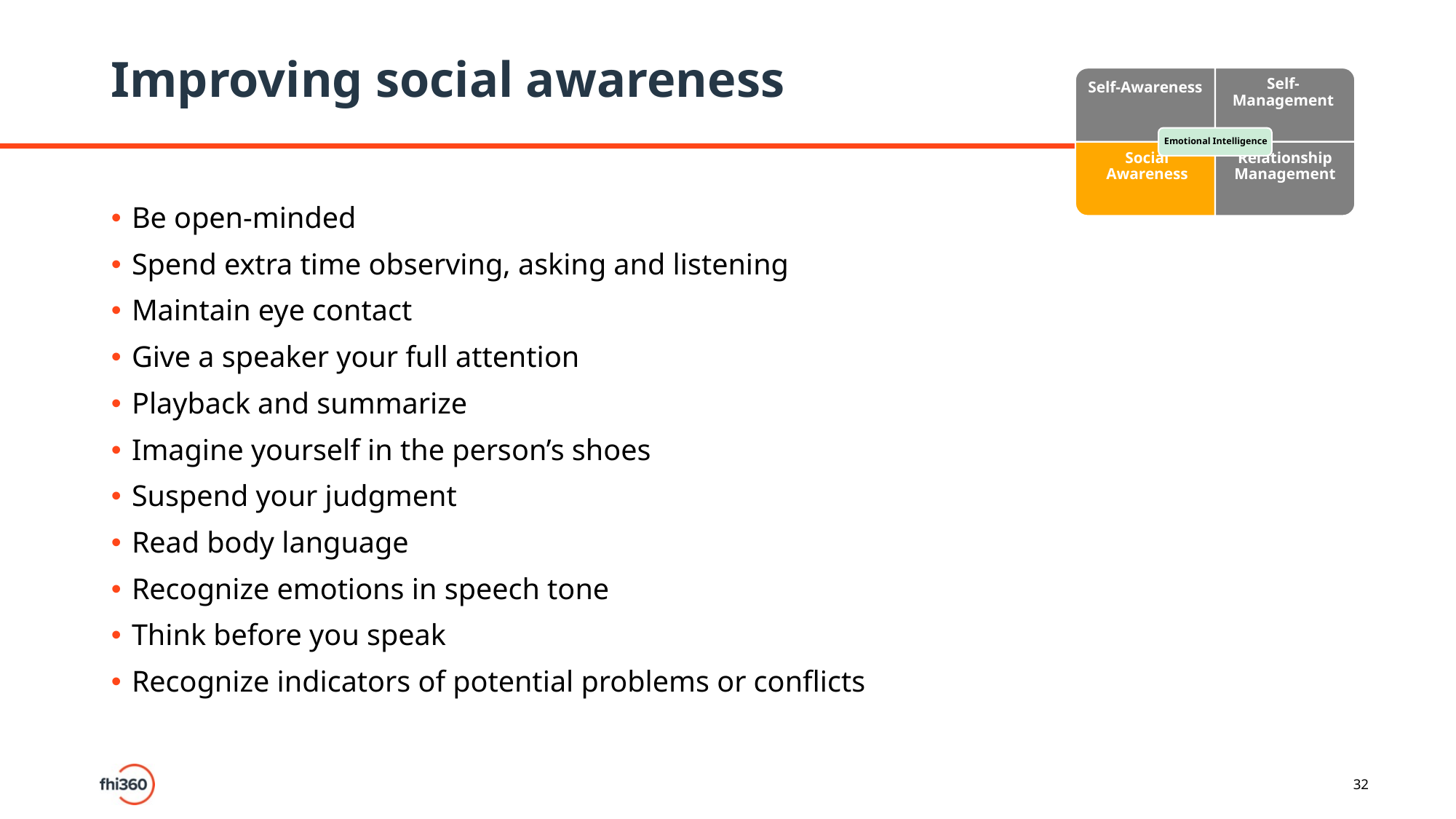

# Improving social awareness
Self-Awareness
Self-Management
Social Awareness
Relationship Management
Emotional Intelligence
Be open-minded
Spend extra time observing, asking and listening
Maintain eye contact
Give a speaker your full attention
Playback and summarize
Imagine yourself in the person’s shoes
Suspend your judgment
Read body language
Recognize emotions in speech tone
Think before you speak
Recognize indicators of potential problems or conflicts